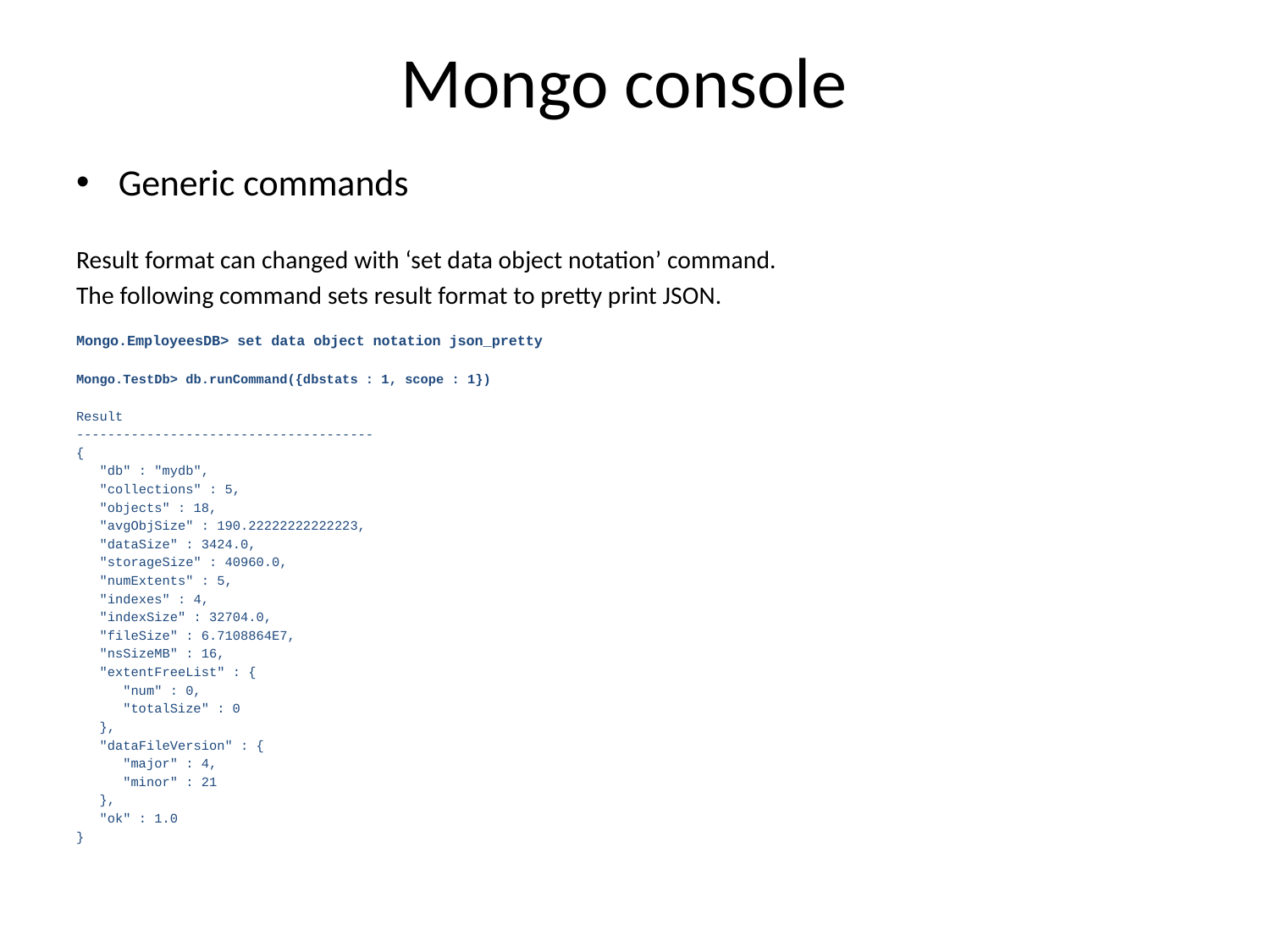

# Mongo console
Generic commands

Result format can changed with ‘set data object notation’ command.
The following command sets result format to pretty print JSON.

Mongo.EmployeesDB> set data object notation json_pretty

Mongo.TestDb> db.runCommand({dbstats : 1, scope : 1})

Result
--------------------------------------
{
   "db" : "mydb",
   "collections" : 5,
   "objects" : 18,
   "avgObjSize" : 190.22222222222223,
   "dataSize" : 3424.0,
   "storageSize" : 40960.0,
   "numExtents" : 5,
   "indexes" : 4,
   "indexSize" : 32704.0,
   "fileSize" : 6.7108864E7,
   "nsSizeMB" : 16,
   "extentFreeList" : {
      "num" : 0,
      "totalSize" : 0
   },
   "dataFileVersion" : {
      "major" : 4,
      "minor" : 21
   },
   "ok" : 1.0
}